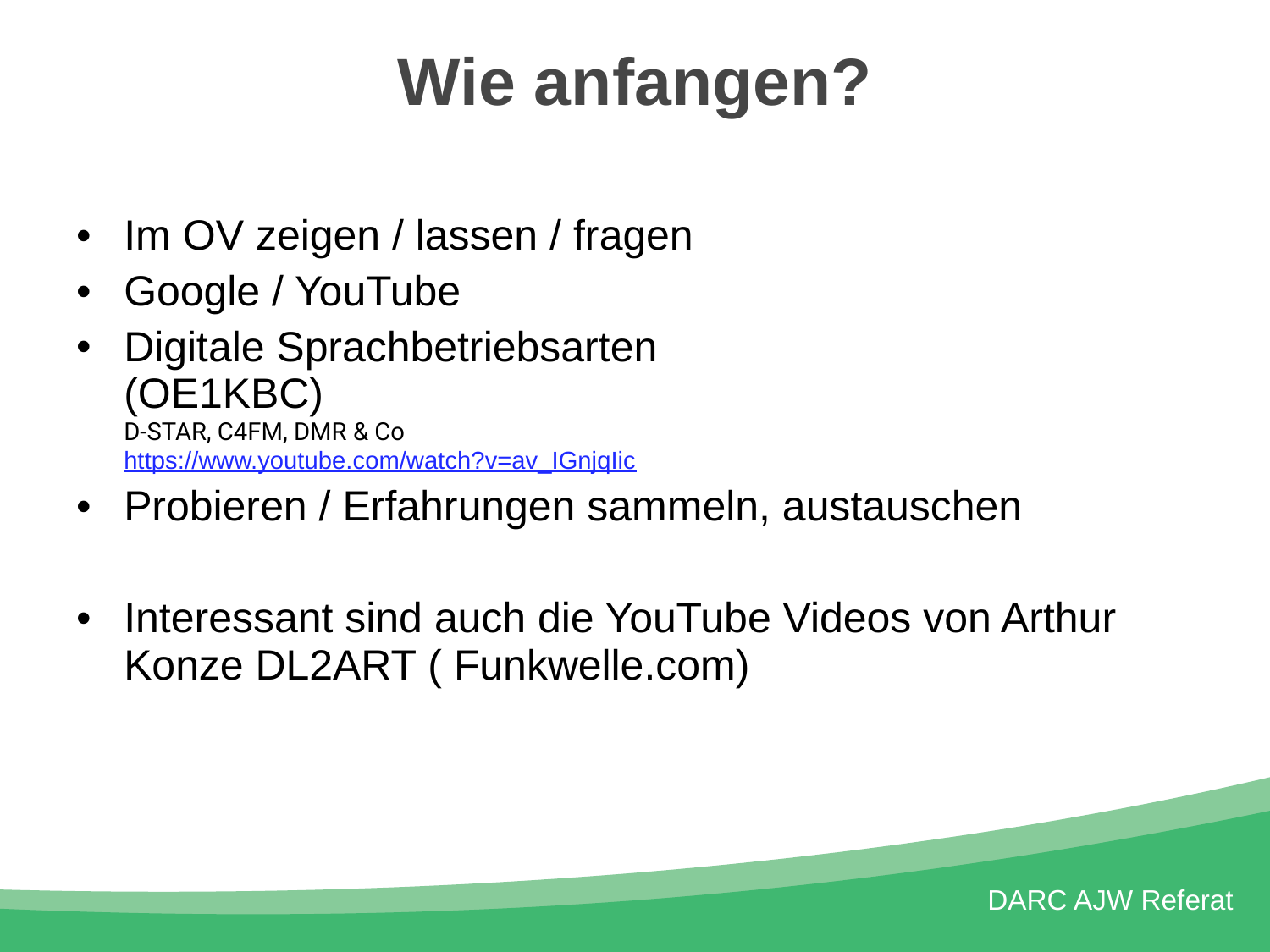

# Wie anfangen?

Im OV zeigen / lassen / fragen
Google / YouTube
Digitale Sprachbetriebsarten
(OE1KBC)
D-STAR, C4FM, DMR & Co
https://www.youtube.com/watch?v=av_IGnjqIic
Probieren / Erfahrungen sammeln, austauschen

Interessant sind auch die YouTube Videos von Arthur Konze DL2ART ( Funkwelle.com)